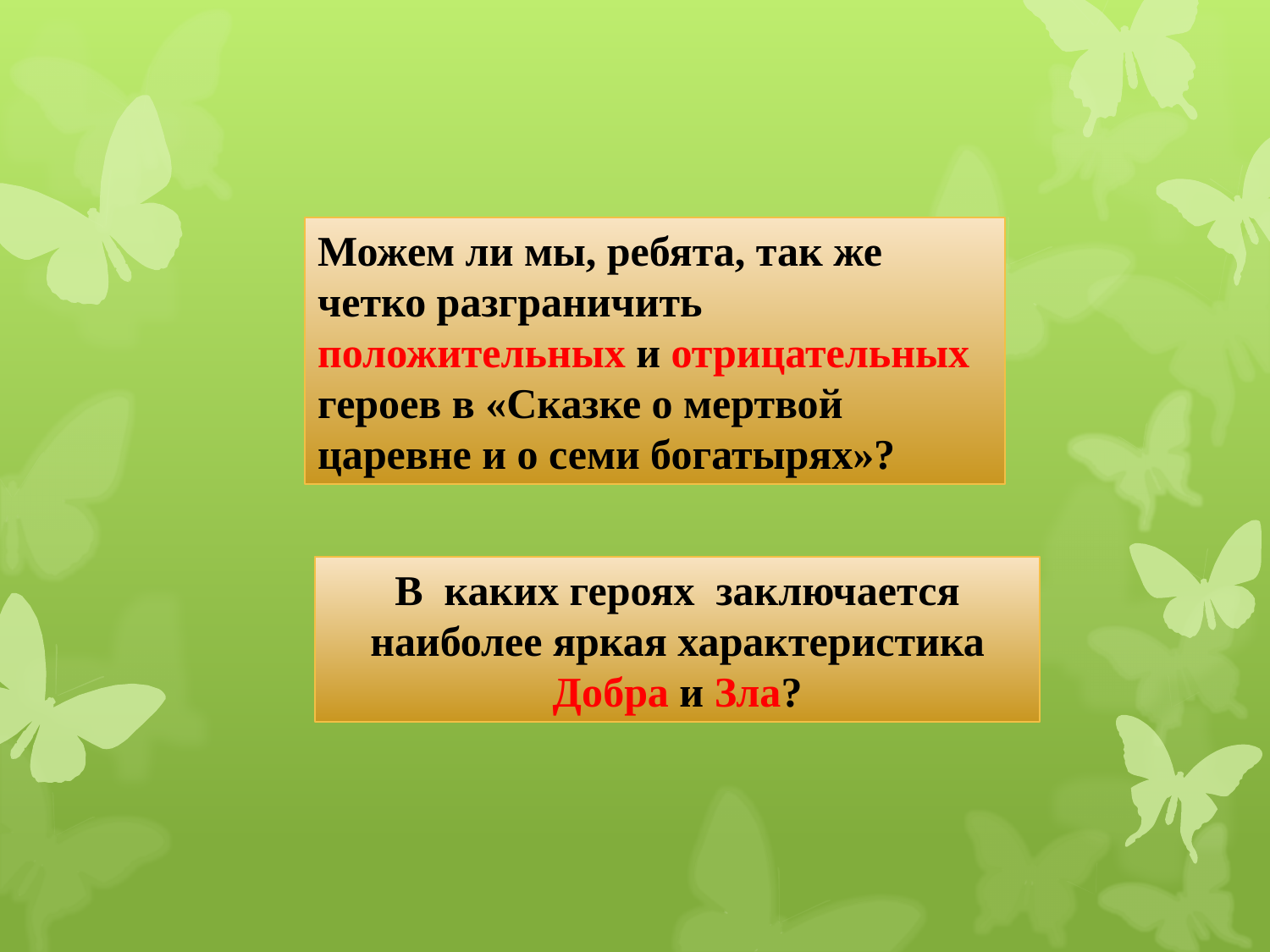

Можем ли мы, ребята, так же четко разграничить
положительных и отрицательных героев в «Сказке о мертвой царевне и о семи богатырях»?
В  каких героях  заключается наиболее яркая характеристика Добра и Зла?